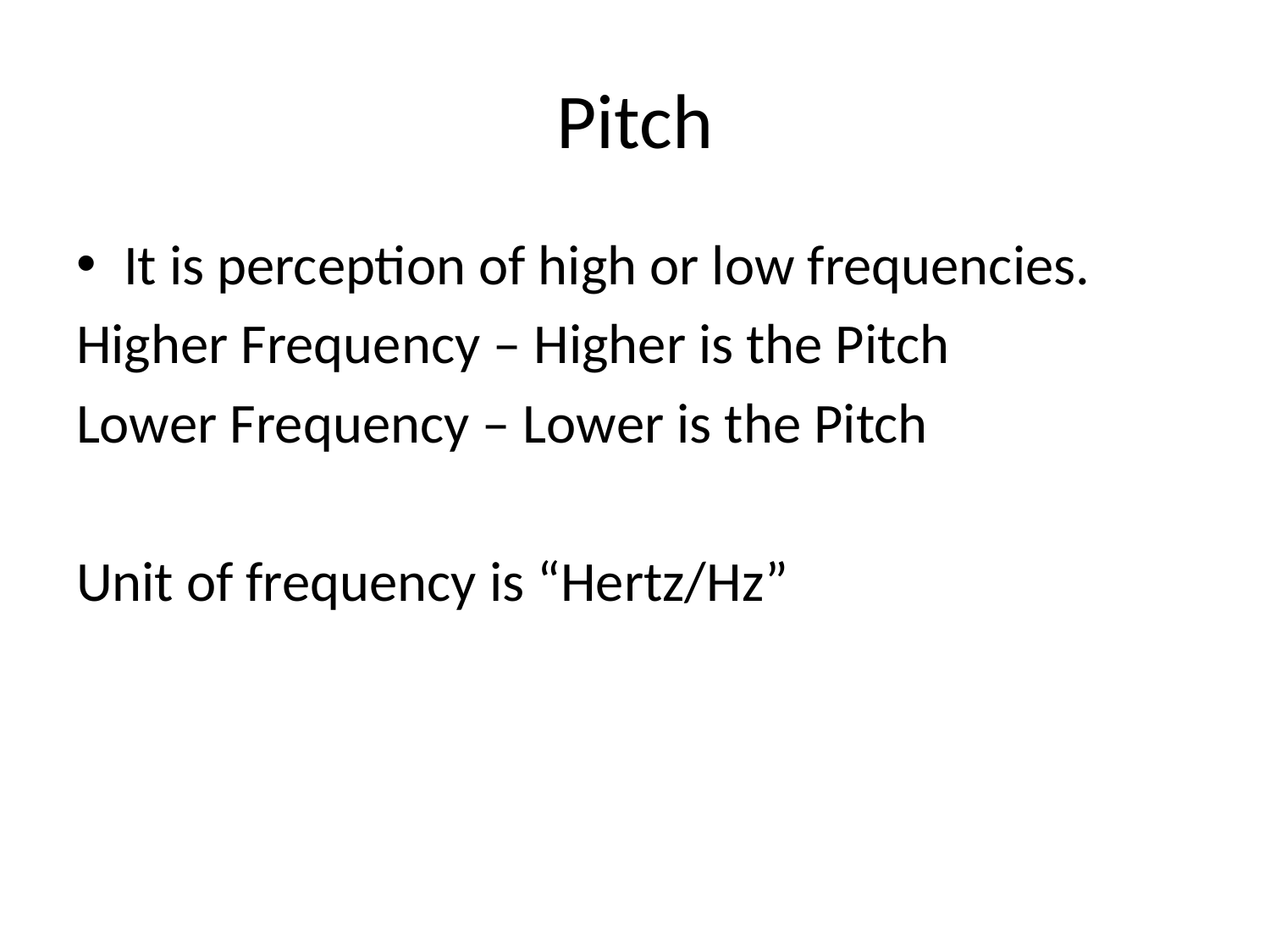

# Pitch
It is perception of high or low frequencies.
Higher Frequency – Higher is the Pitch
Lower Frequency – Lower is the Pitch

Unit of frequency is “Hertz/Hz”